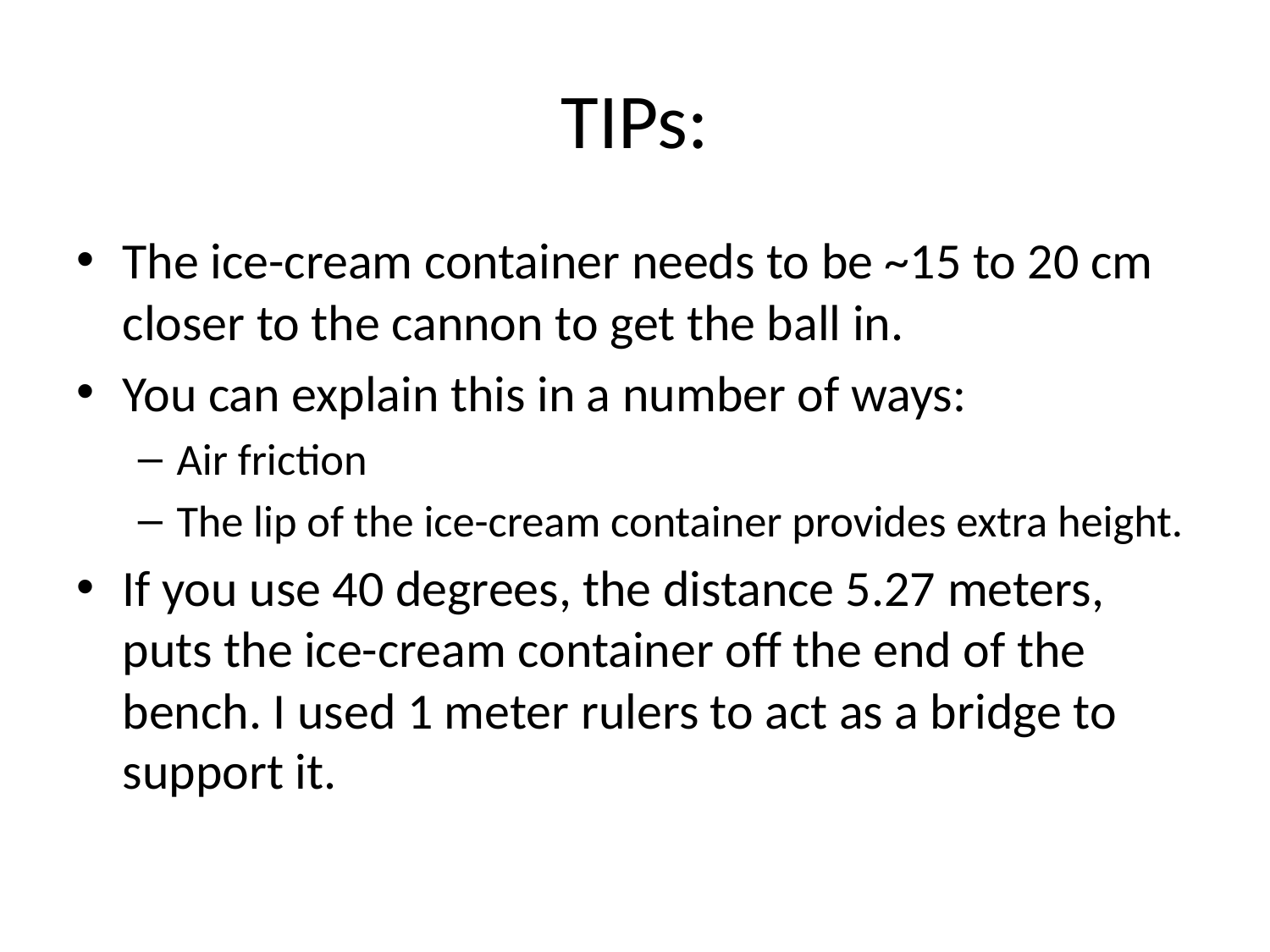

# TIPs:
The ice-cream container needs to be ~15 to 20 cm closer to the cannon to get the ball in.
You can explain this in a number of ways:
Air friction
The lip of the ice-cream container provides extra height.
If you use 40 degrees, the distance 5.27 meters, puts the ice-cream container off the end of the bench. I used 1 meter rulers to act as a bridge to support it.